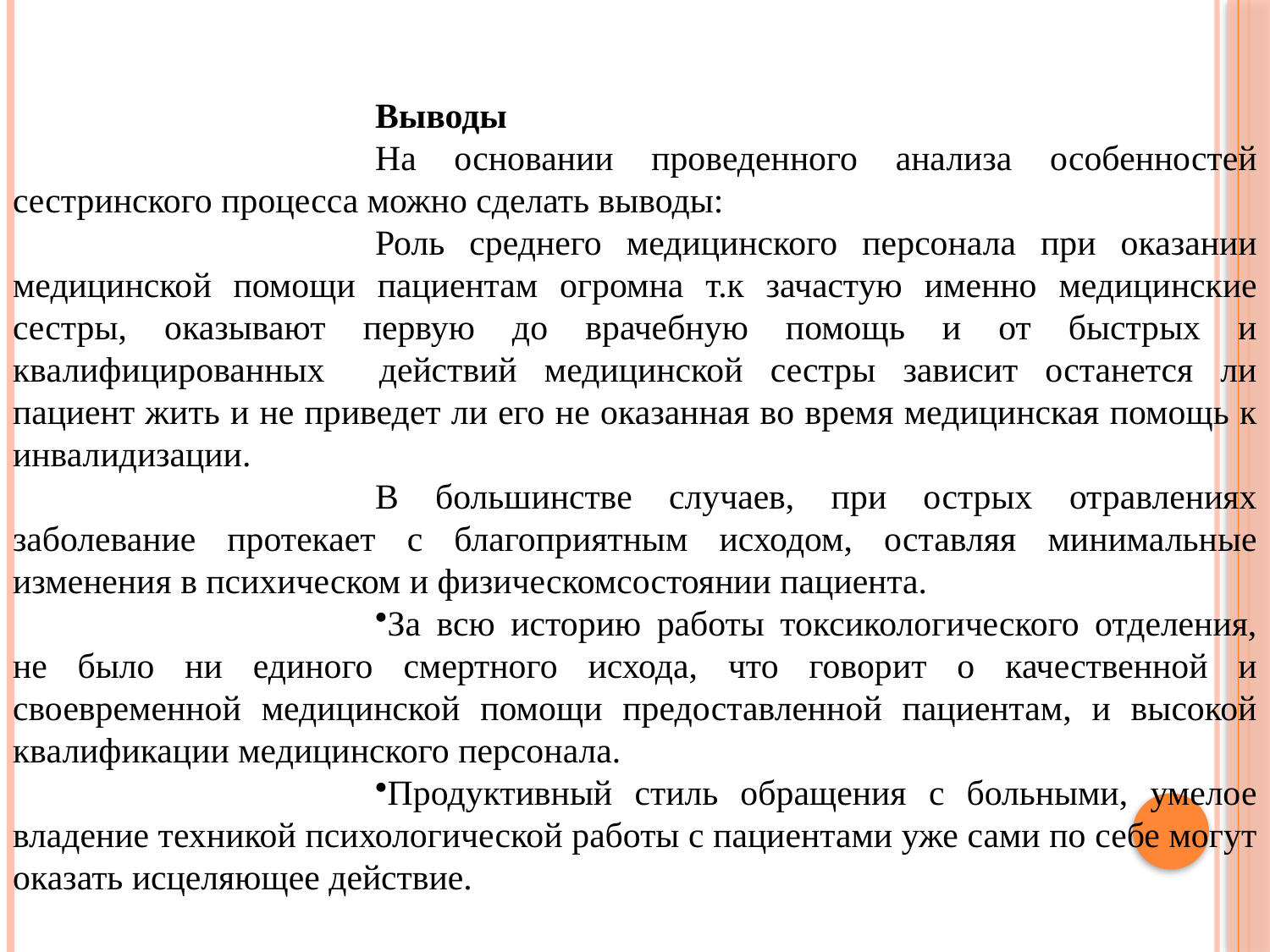

Выводы
На основании проведенного анализа особенностей сестринского процесса можно сделать выводы:
Роль среднего медицинского персонала при оказании медицинской помощи пациентам огромна т.к зачастую именно медицинские сестры, оказывают первую до врачебную помощь и от быстрых и квалифицированных  действий медицинской сестры зависит останется ли пациент жить и не приведет ли его не оказанная во время медицинская помощь к инвалидизации.
В большинстве случаев, при острых отравлениях заболевание протекает с благоприятным исходом, оставляя минимальные изменения в психическом и физическомсостоянии пациента.
За всю историю работы токсикологического отделения, не было ни единого смертного исхода, что говорит о качественной и своевременной медицинской помощи предоставленной пациентам, и высокой квалификации медицинского персонала.
Продуктивный стиль обращения с больными, умелое владение техникой психологической работы с пациентами уже сами по себе могут оказать исцеляющее действие.